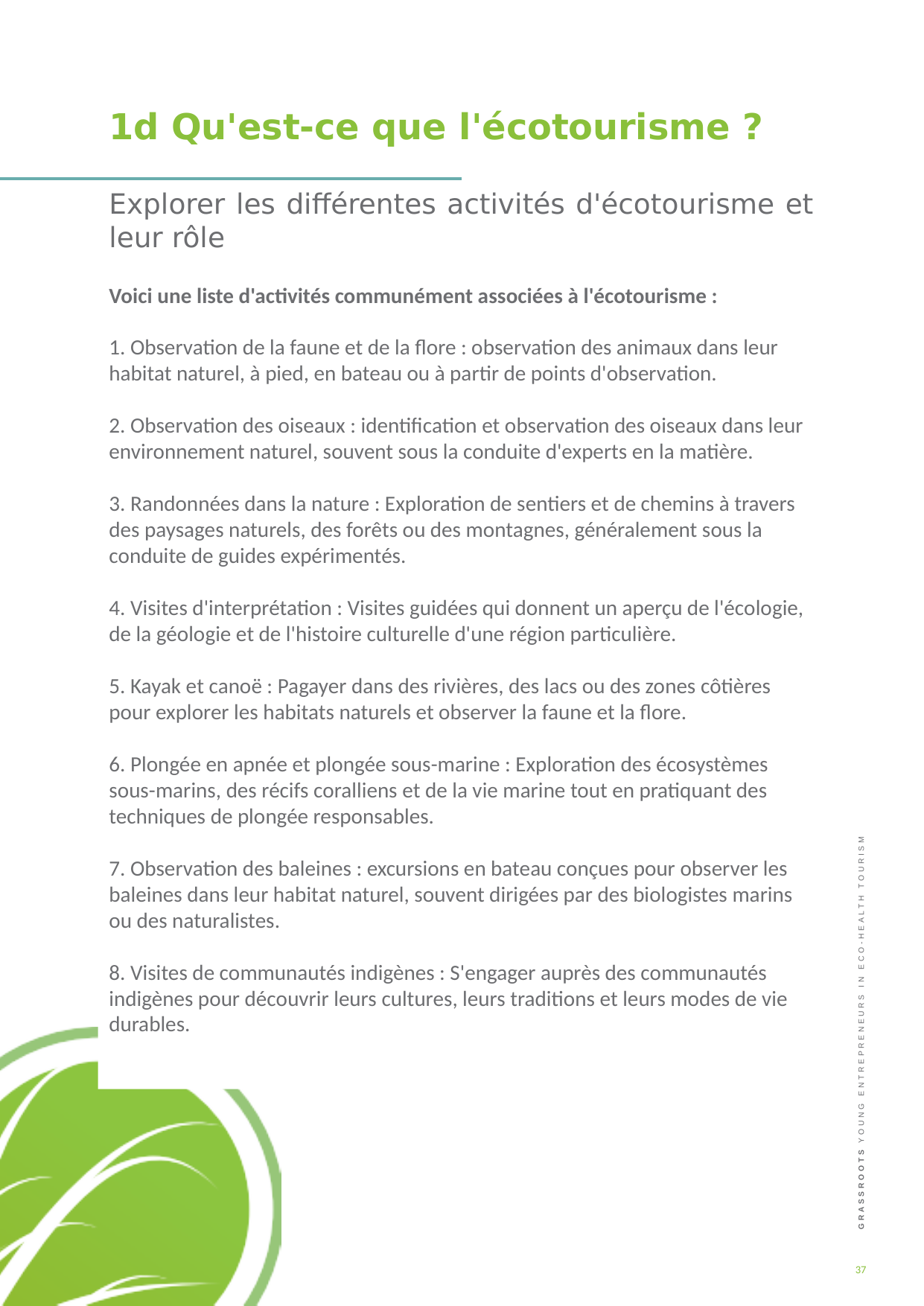

1d Qu'est-ce que l'écotourisme ?
Explorer les différentes activités d'écotourisme et leur rôle
Voici une liste d'activités communément associées à l'écotourisme :

1. Observation de la faune et de la flore : observation des animaux dans leur habitat naturel, à pied, en bateau ou à partir de points d'observation.

2. Observation des oiseaux : identification et observation des oiseaux dans leur environnement naturel, souvent sous la conduite d'experts en la matière.

3. Randonnées dans la nature : Exploration de sentiers et de chemins à travers des paysages naturels, des forêts ou des montagnes, généralement sous la conduite de guides expérimentés.

4. Visites d'interprétation : Visites guidées qui donnent un aperçu de l'écologie, de la géologie et de l'histoire culturelle d'une région particulière.

5. Kayak et canoë : Pagayer dans des rivières, des lacs ou des zones côtières pour explorer les habitats naturels et observer la faune et la flore.

6. Plongée en apnée et plongée sous-marine : Exploration des écosystèmes sous-marins, des récifs coralliens et de la vie marine tout en pratiquant des techniques de plongée responsables.

7. Observation des baleines : excursions en bateau conçues pour observer les baleines dans leur habitat naturel, souvent dirigées par des biologistes marins ou des naturalistes.

8. Visites de communautés indigènes : S'engager auprès des communautés indigènes pour découvrir leurs cultures, leurs traditions et leurs modes de vie durables.

37